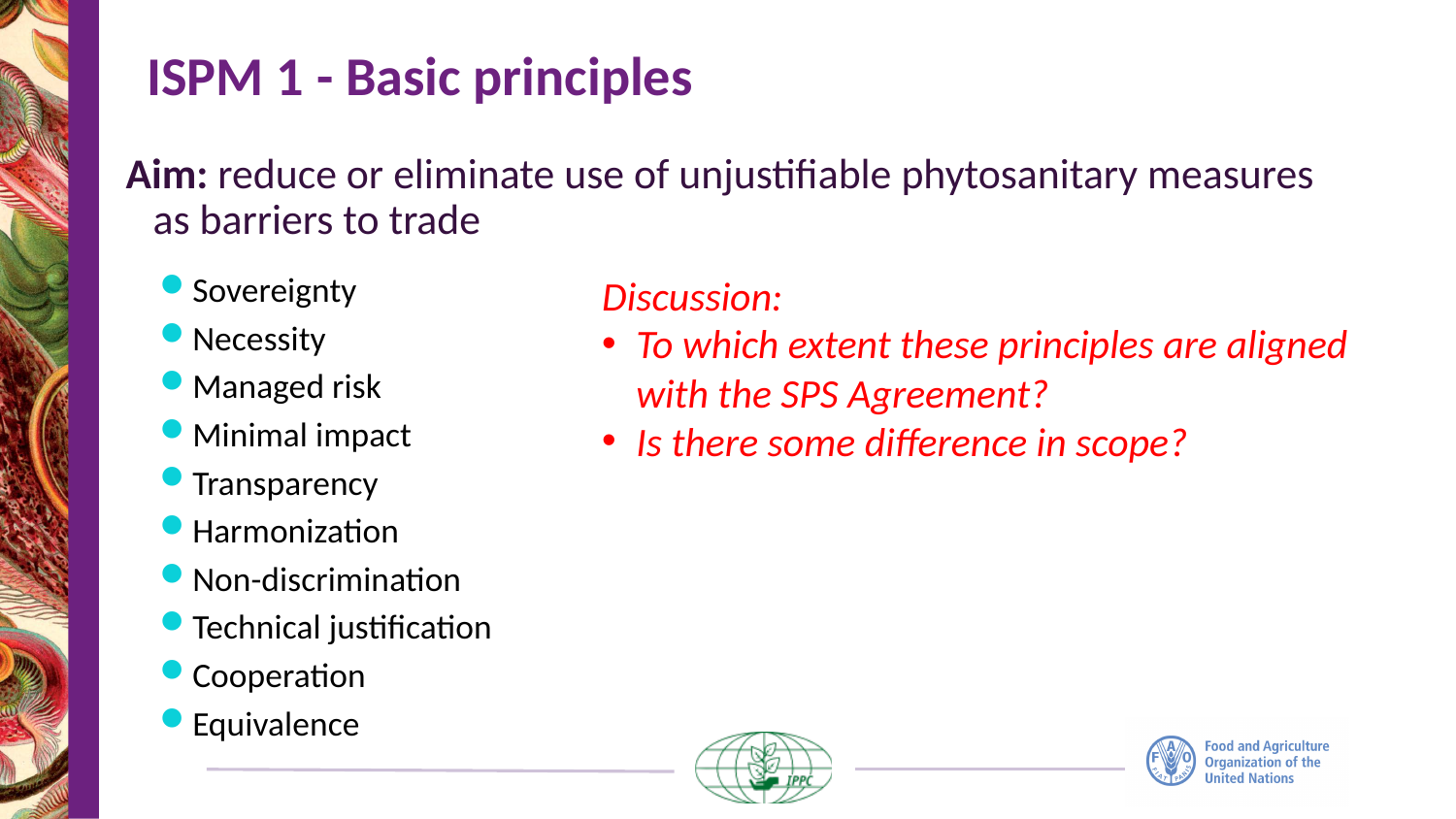

ISPM 1 - Basic principles
Aim: reduce or eliminate use of unjustifiable phytosanitary measures as barriers to trade

Sovereignty
Necessity
Managed risk
Minimal impact
Transparency
Harmonization
Non-discrimination
Technical justification
Cooperation
Equivalence

Discussion:
To which extent these principles are aligned with the SPS Agreement?
Is there some difference in scope?